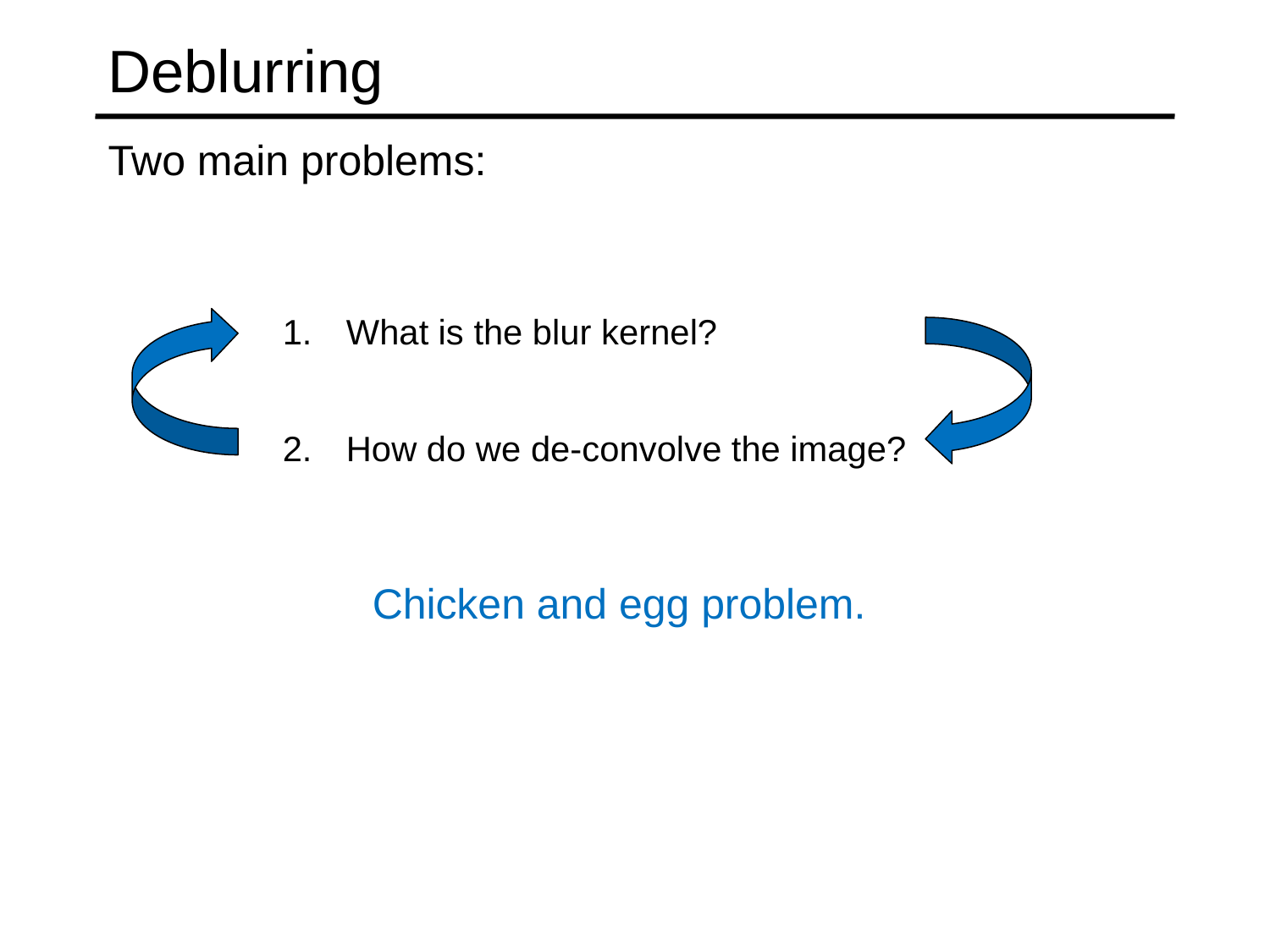

# Deblurring
Two main problems:

What is the blur kernel?

How do we de-convolve the image?

Chicken and egg problem.